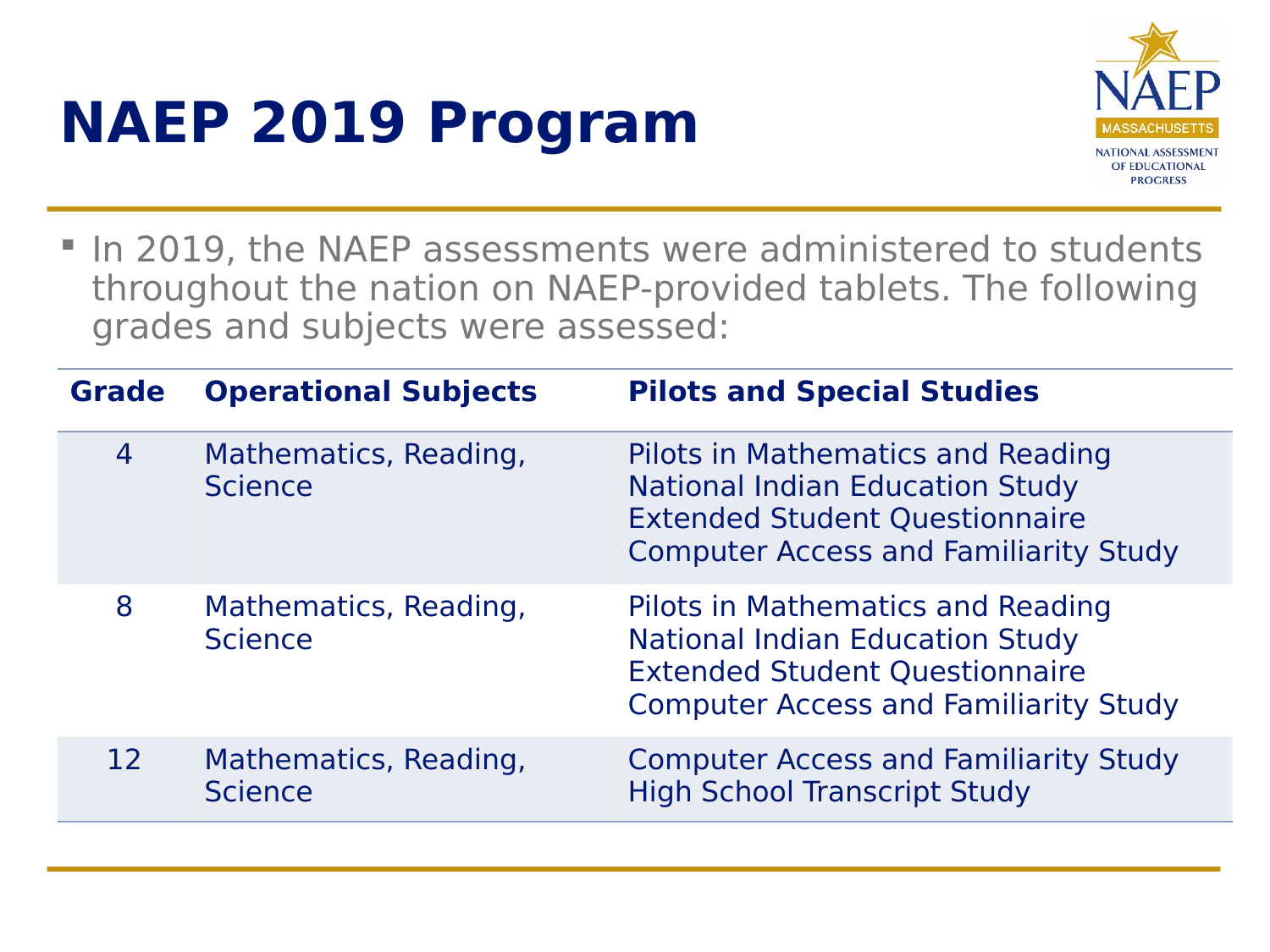

# NAEP 2019 Program
In 2019, the NAEP assessments were administered to students throughout the nation on NAEP-provided tablets. The following grades and subjects were assessed:
| Grade | Operational Subjects | Pilots and Special Studies |
| --- | --- | --- |
| 4 | Mathematics, Reading, Science | Pilots in Mathematics and Reading National Indian Education Study Extended Student Questionnaire Computer Access and Familiarity Study |
| 8 | Mathematics, Reading, Science | Pilots in Mathematics and Reading National Indian Education Study Extended Student Questionnaire Computer Access and Familiarity Study |
| 12 | Mathematics, Reading, Science | Computer Access and Familiarity Study High School Transcript Study |
28